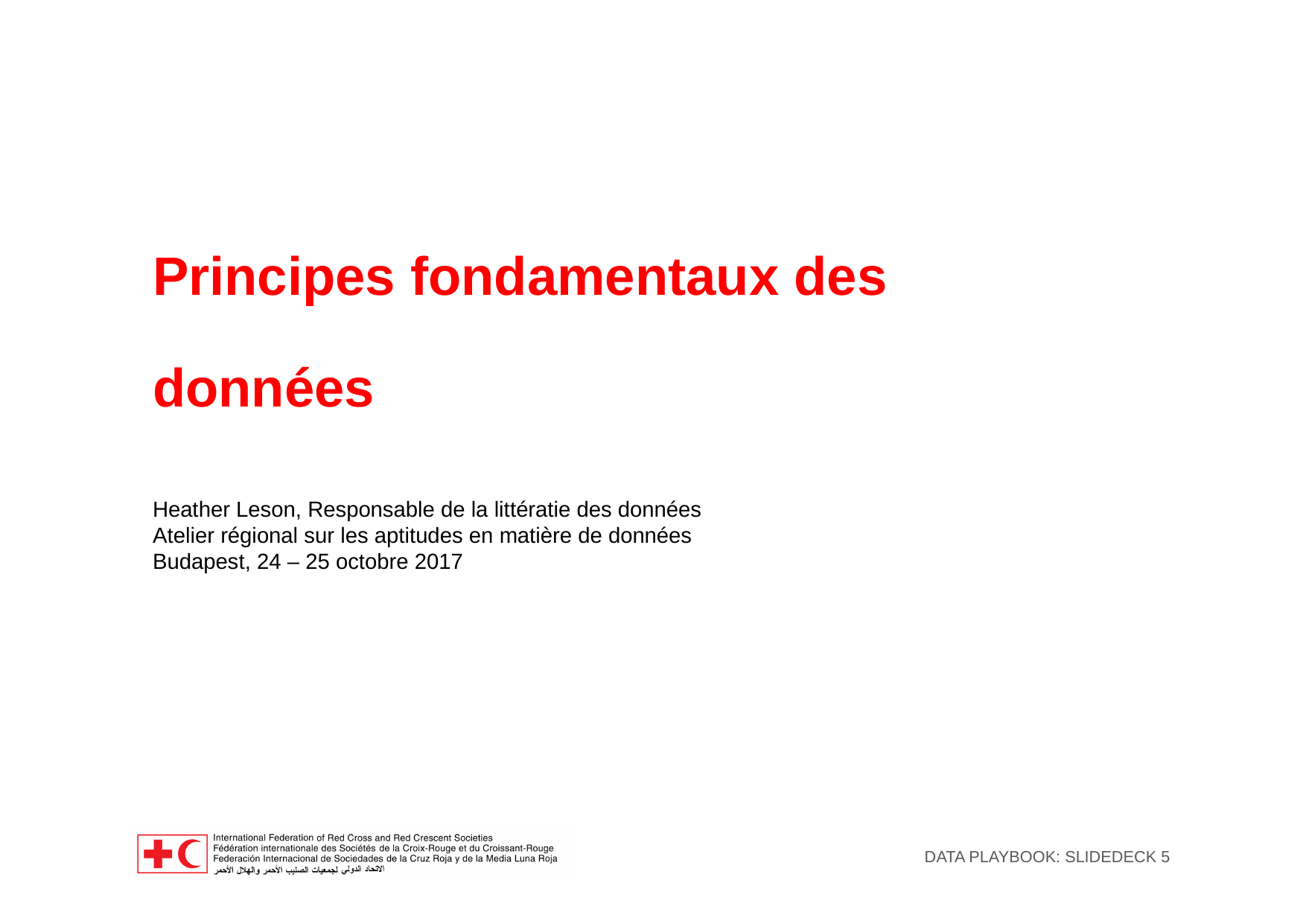

# Principes fondamentaux des données
Heather Leson, Responsable de la littératie des données
Atelier régional sur les aptitudes en matière de données
Budapest, 24 – 25 octobre 2017